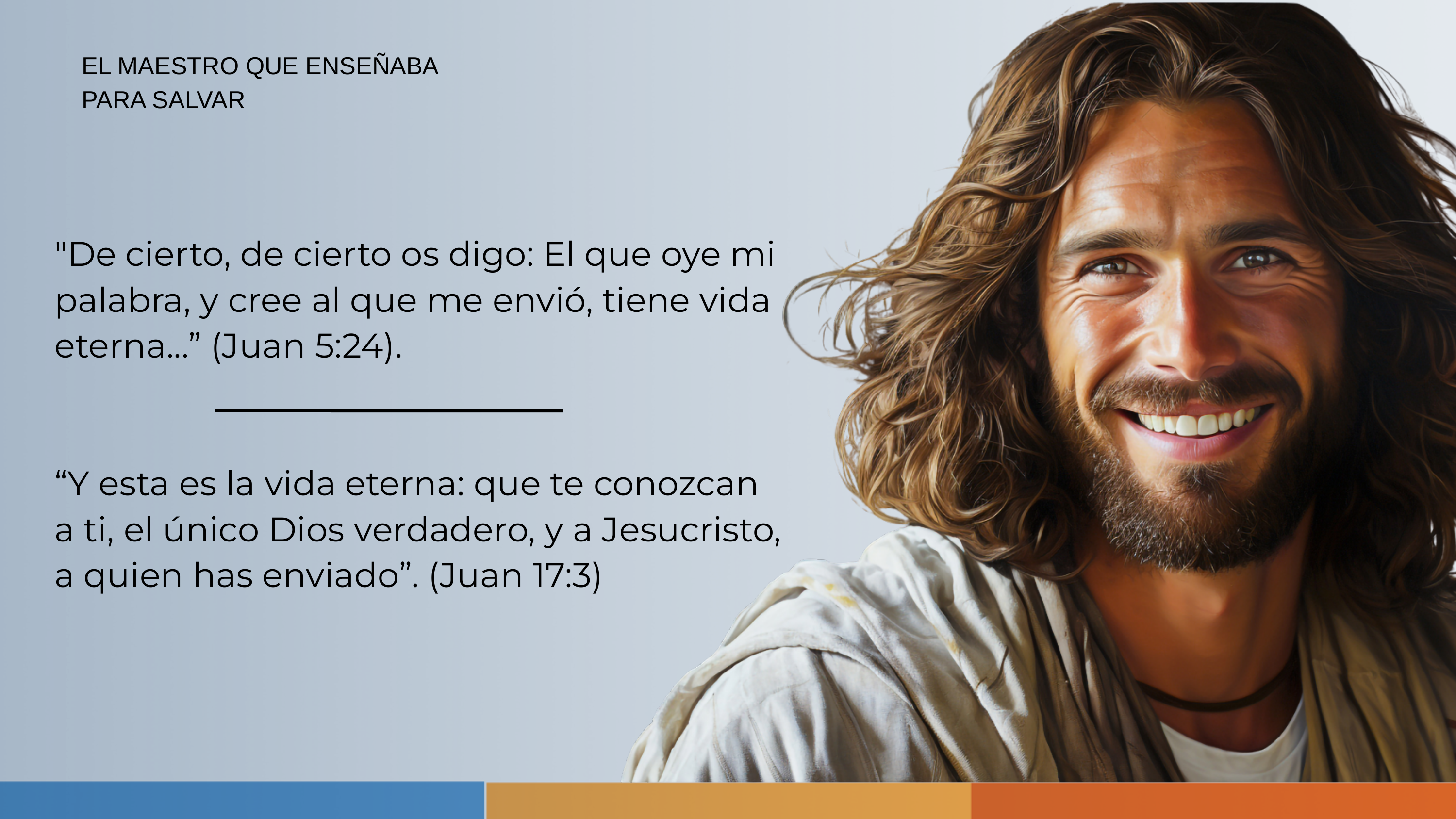

EL MAESTRO QUE ENSEÑABA
PARA SALVAR
"De cierto, de cierto os digo: El que oye mi palabra, y cree al que me envió, tiene vida eterna...” (Juan 5:24).

“Y esta es la vida eterna: que te conozcan
a ti, el único Dios verdadero, y a Jesucristo, a quien has enviado”. (Juan 17:3)